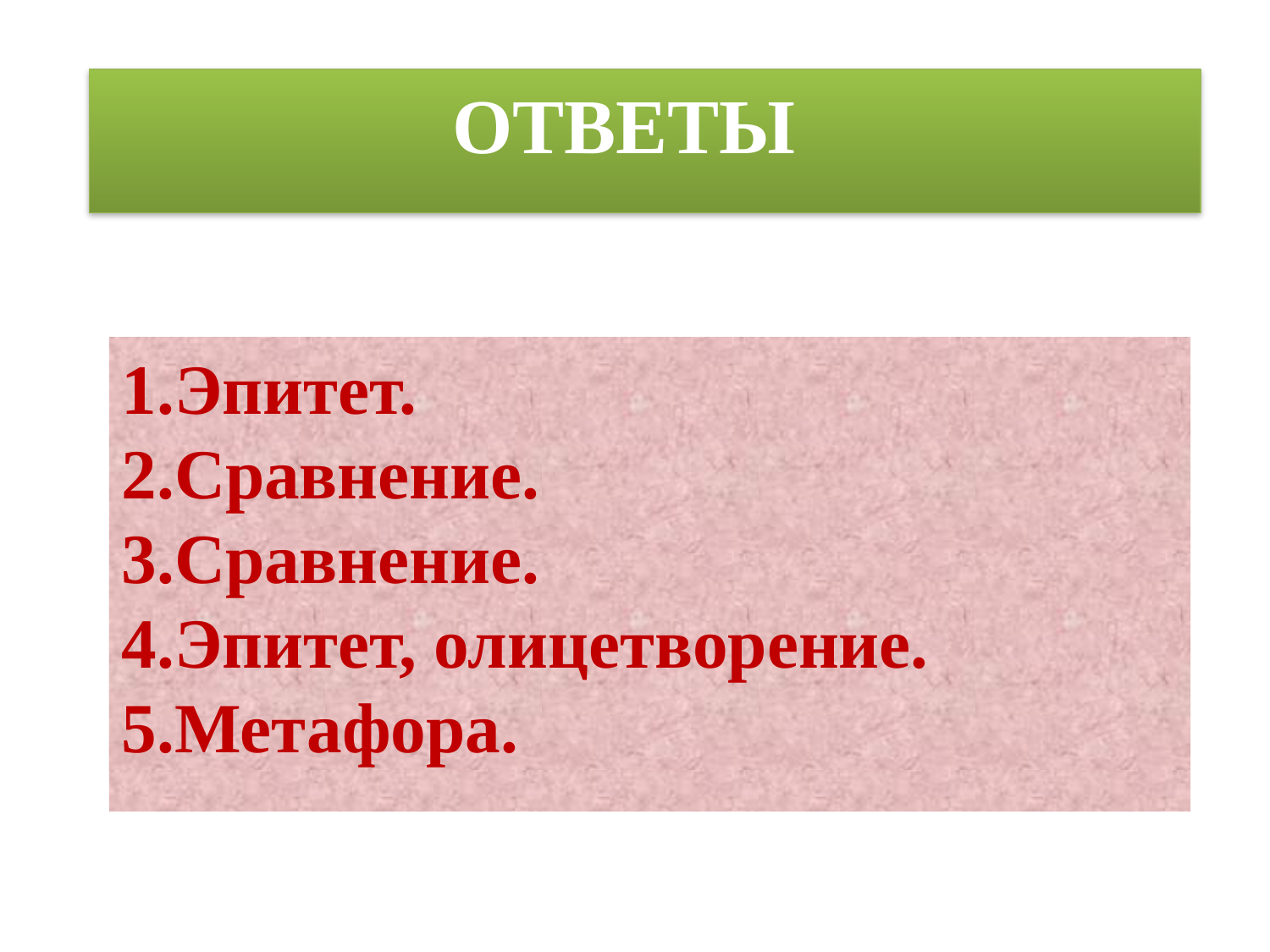

ОТВЕТЫ

1.Эпитет.
2.Сравнение.
3.Сравнение.
4.Эпитет, олицетворение.
5.Метафора.